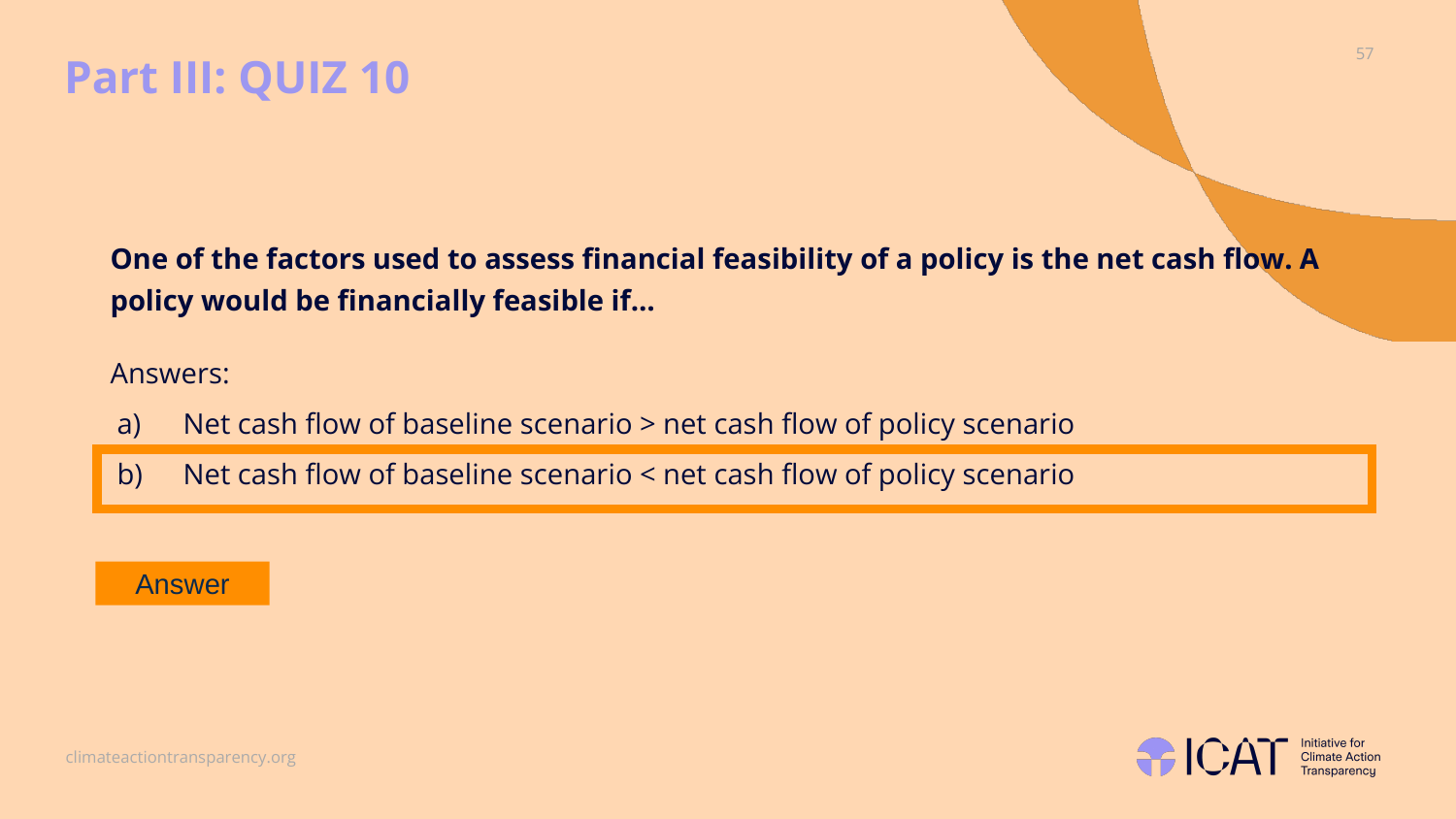

# Part III: QUIZ 10
One of the factors used to assess financial feasibility of a policy is the net cash flow. A policy would be financially feasible if…
Answers:
Net cash flow of baseline scenario > net cash flow of policy scenario
Net cash flow of baseline scenario < net cash flow of policy scenario

Answer